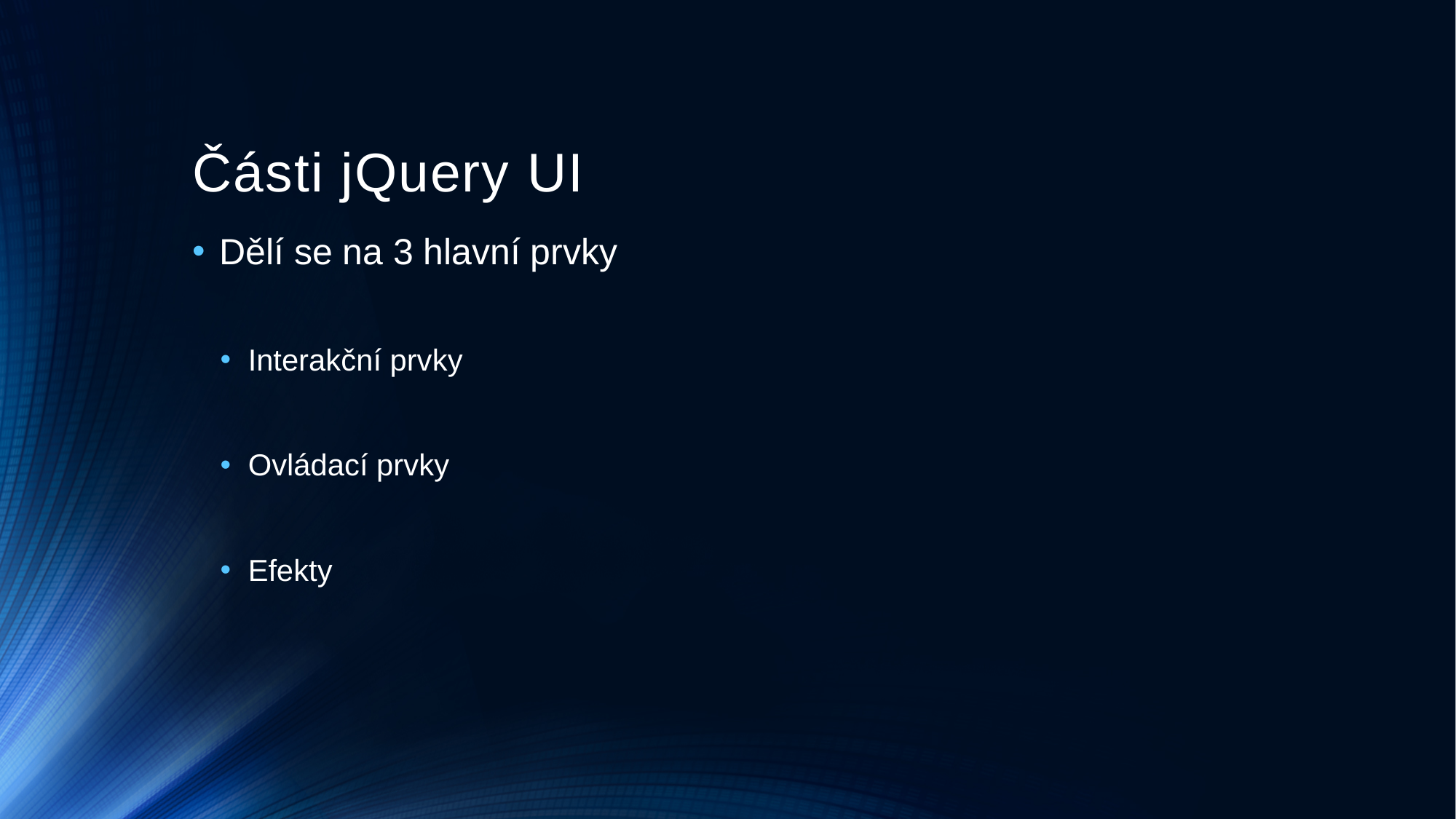

# Části jQuery UI
Dělí se na 3 hlavní prvky

Interakční prvky

Ovládací prvky

Efekty